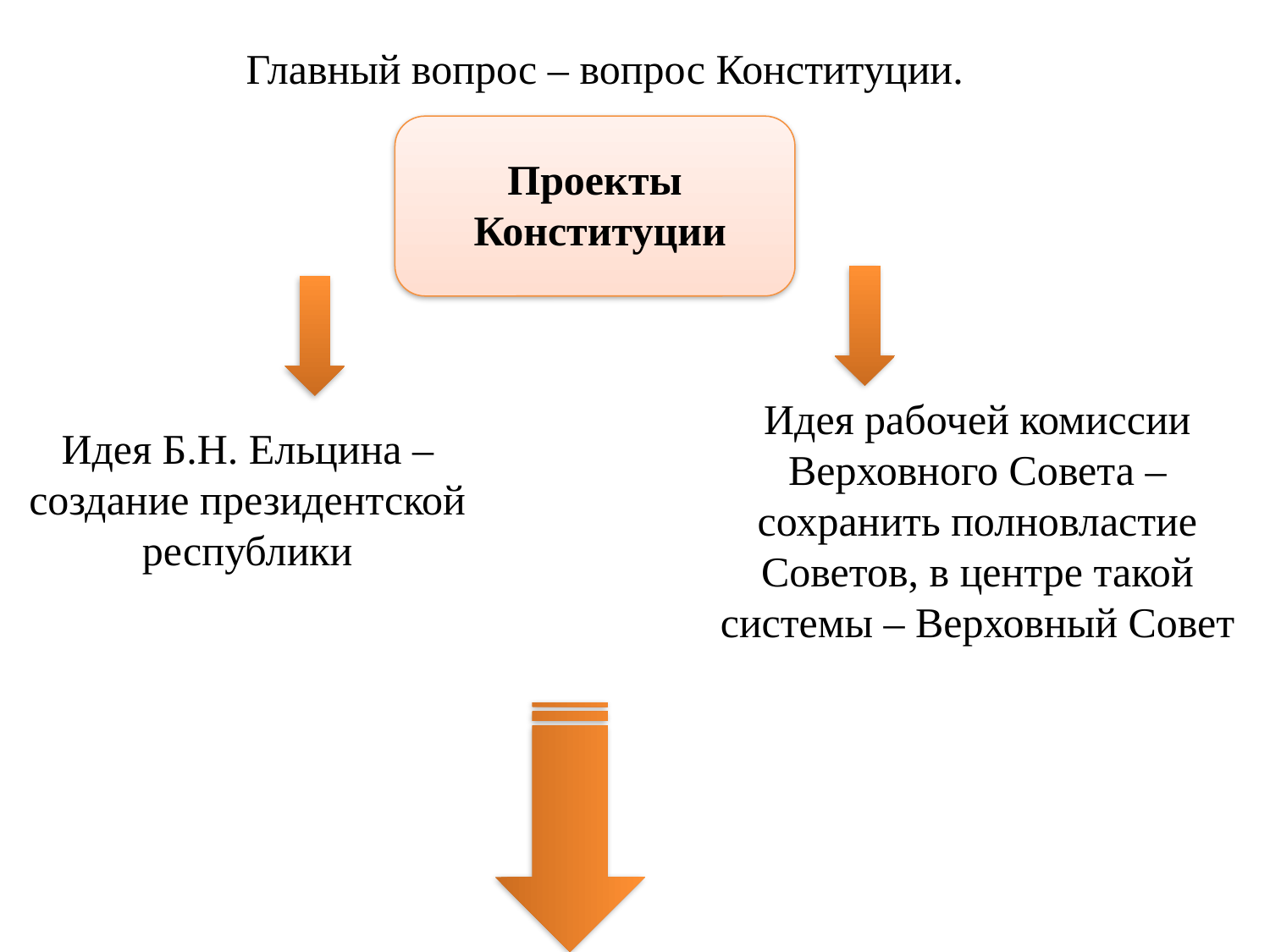

Главный вопрос – вопрос Конституции.

Проекты
Конституции

Идея рабочей комиссии Верховного Совета – сохранить полновластие Советов, в центре такой системы – Верховный Совет
Идея Б.Н. Ельцина – создание президентской республики